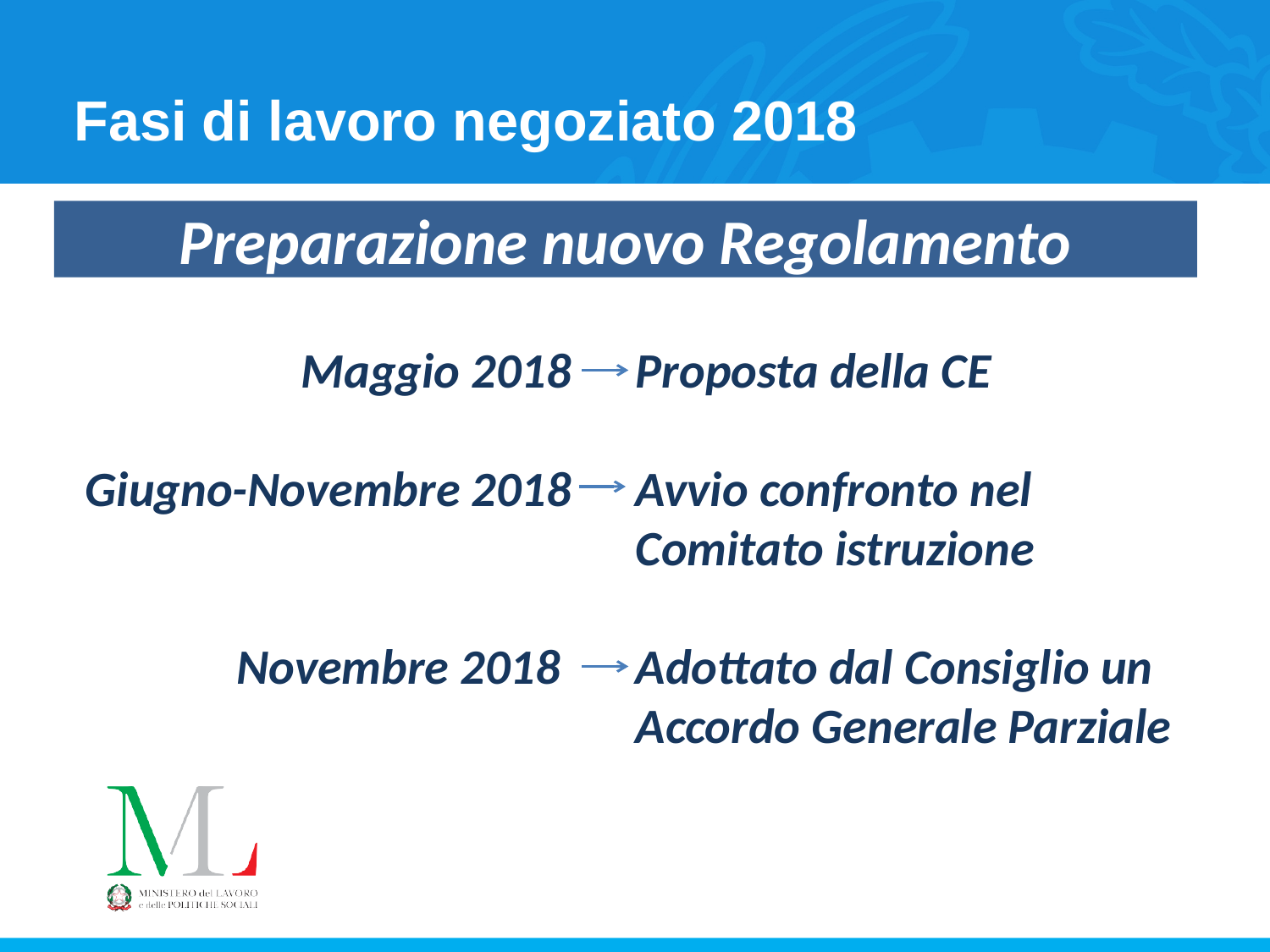

Fasi di lavoro negoziato 2018
Preparazione nuovo Regolamento
Maggio 2018

Giugno-Novembre 2018

Novembre 2018

Proposta della CE

Avvio confronto nel Comitato istruzione

Adottato dal Consiglio un Accordo Generale Parziale